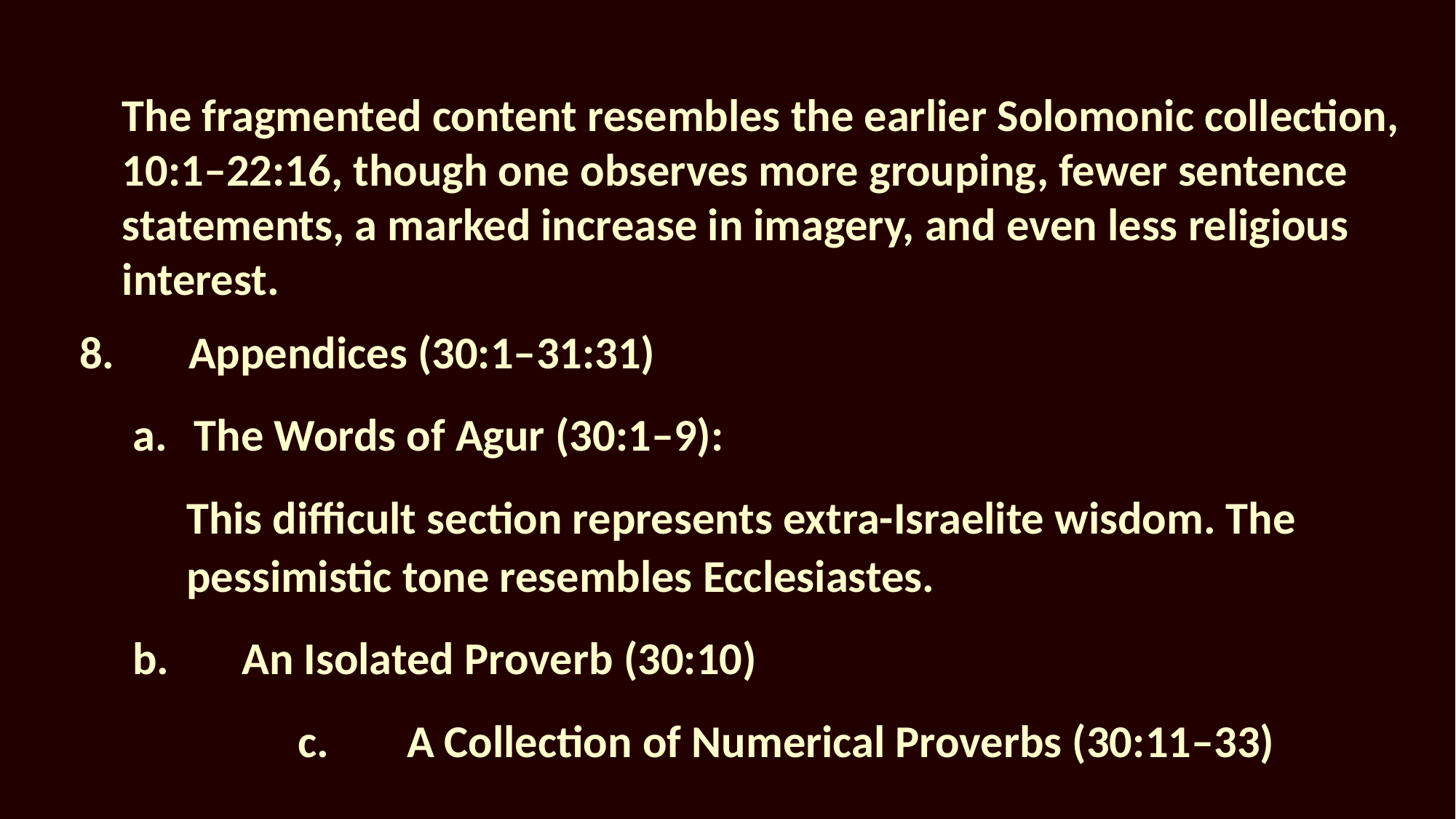

The fragmented content resembles the earlier Solomonic collection, 10:1–22:16, though one observes more grouping, fewer sentence statements, a marked increase in imagery, and even less religious interest.
8.	Appendices (30:1–31:31)
The Words of Agur (30:1–9):
This difficult section represents extra-Israelite wisdom. The pessimistic tone resembles Ecclesiastes.
b.	An Isolated Proverb (30:10)
		c.	A Collection of Numerical Proverbs (30:11–33)